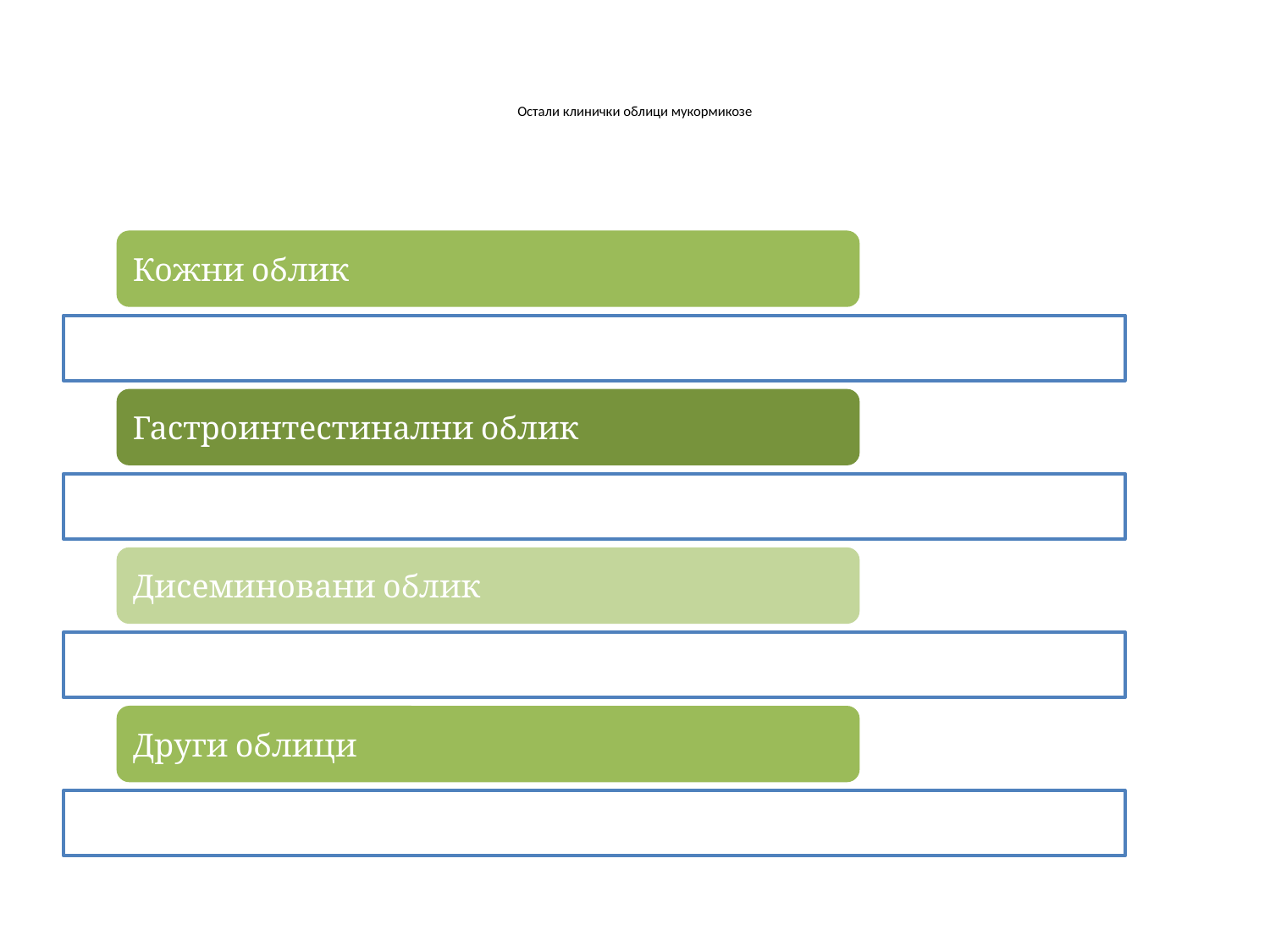

# Остали клинички облици мукормикозе
Кожни облик
Гастроинтестинални облик
Дисеминовани облик
Други облици